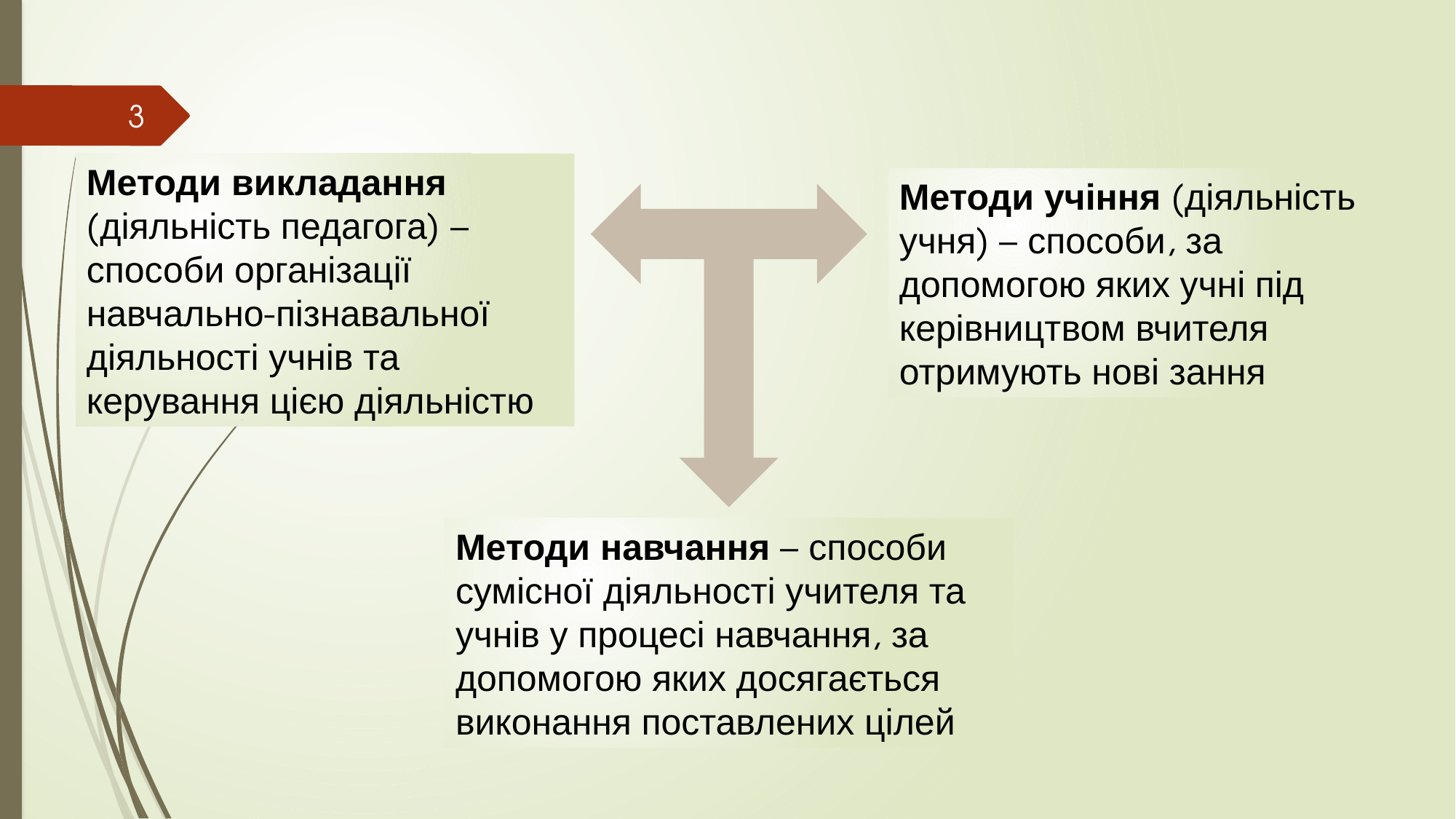

3
Методи викладання (діяльність педагога) – способи організації навчально-пізнавальної діяльності учнів та керування цією діяльністю
Методи учіння (діяльність учня) – способи, за допомогою яких учні під керівництвом вчителя отримують нові зання

Методи навчання – способи сумісної діяльності учителя та учнів у процесі навчання, за допомогою яких досягається виконання поставлених цілей